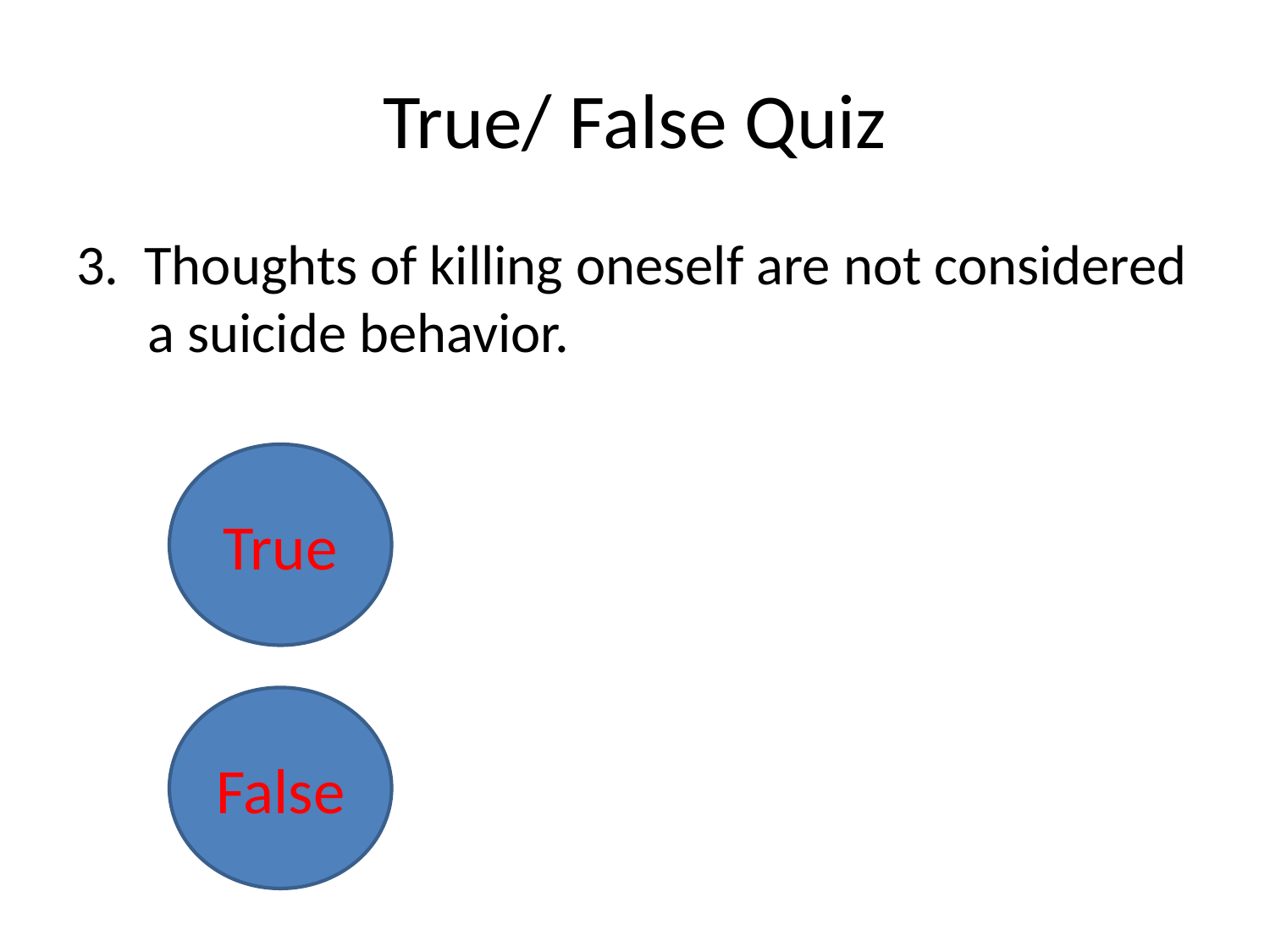

# True/ False Quiz
3.  Thoughts of killing oneself are not considered a suicide behavior.

True
False